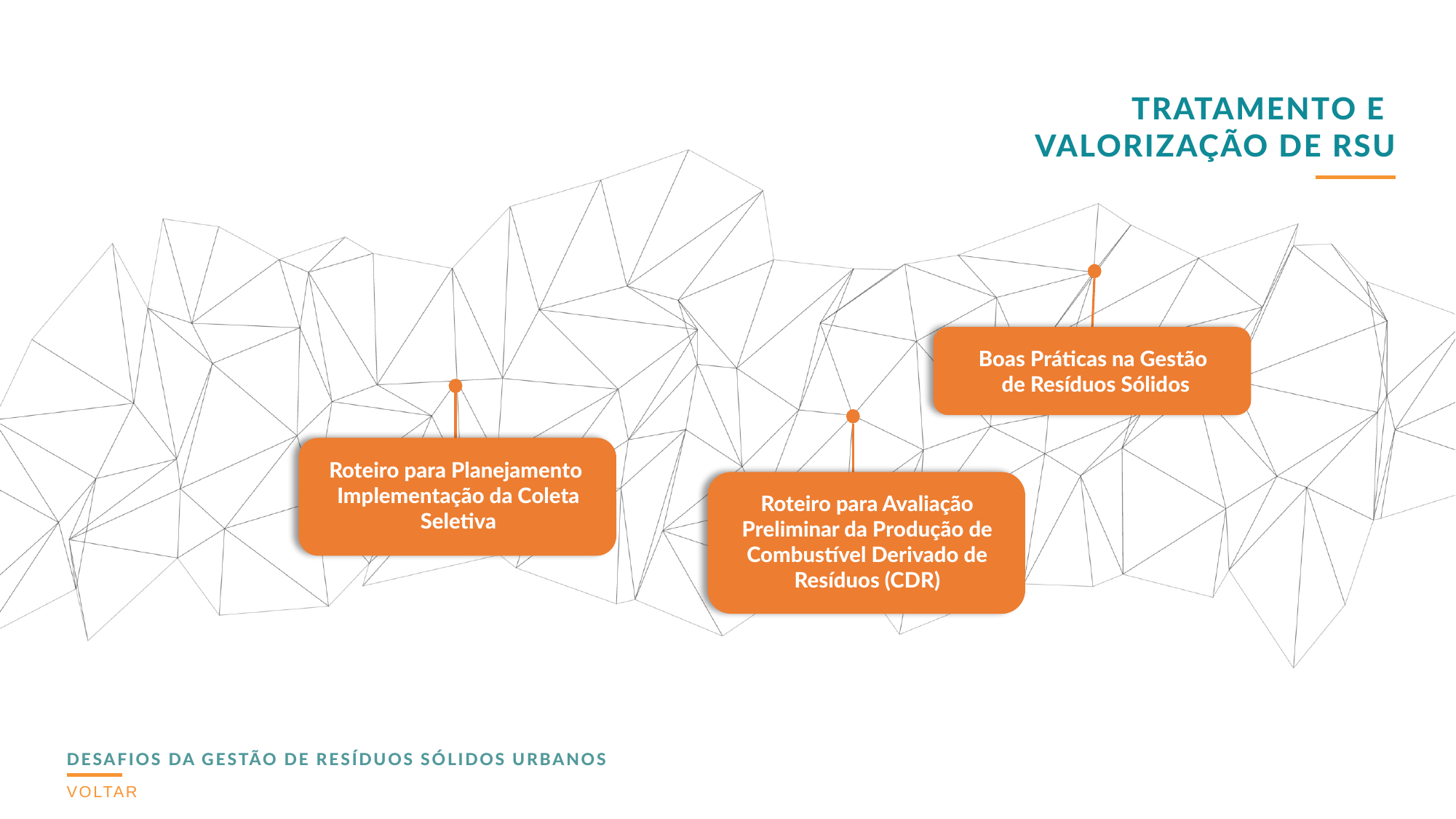

TRATAMENTO E
VALORIZAÇÃO DE RSU

Boas Práticas na Gestão
de Resíduos Sólidos

Roteiro para Planejamento
Implementação da Coleta Seletiva

Roteiro para Avaliação Preliminar da Produção de Combustível Derivado de Resíduos (CDR)
DESAFIOS DA GESTÃO DE RESÍDUOS SÓLIDOS URBANOS
VOLTAR